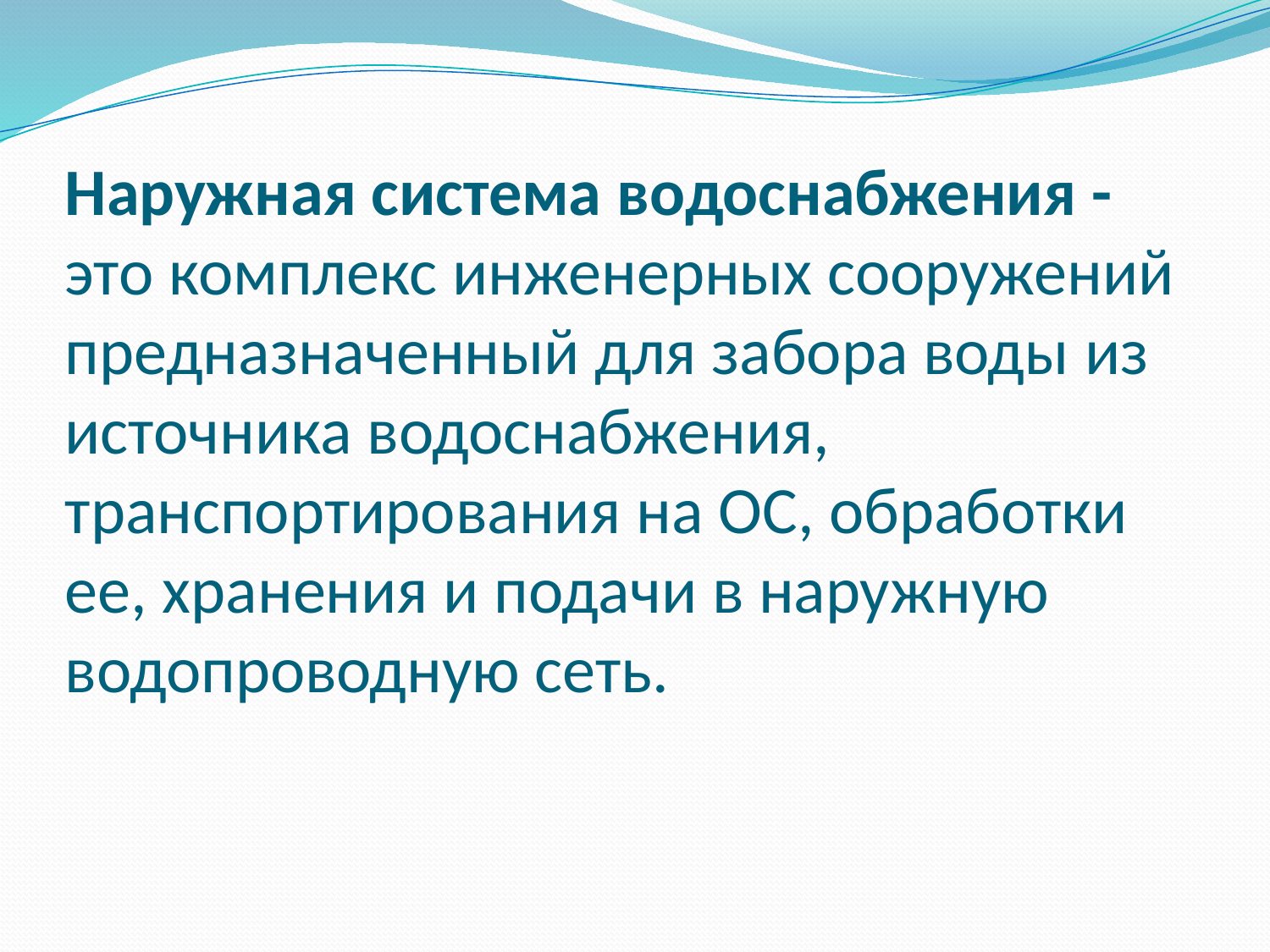

# Наружная система водоснабжения - это комплекс инженерных сооружений предназначенный для забора воды из источника водоснабжения, транспортирования на ОС, обработки ее, хранения и подачи в наружную водопроводную сеть.